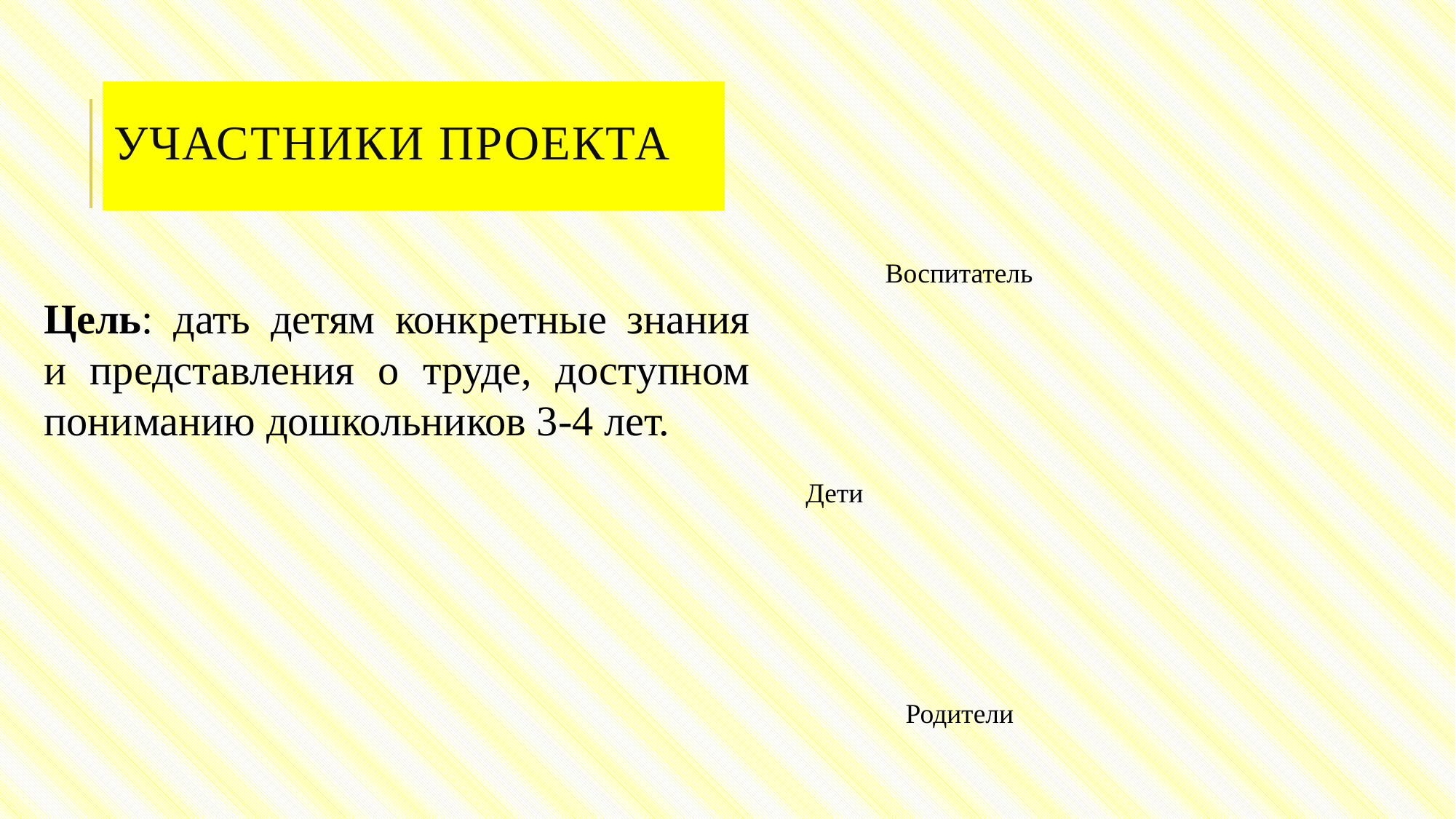

Воспитатель
Дети
Родители
# Участники проекта
Цель: дать детям конкретные знания и представления о труде, доступном пониманию дошкольников 3-4 лет.